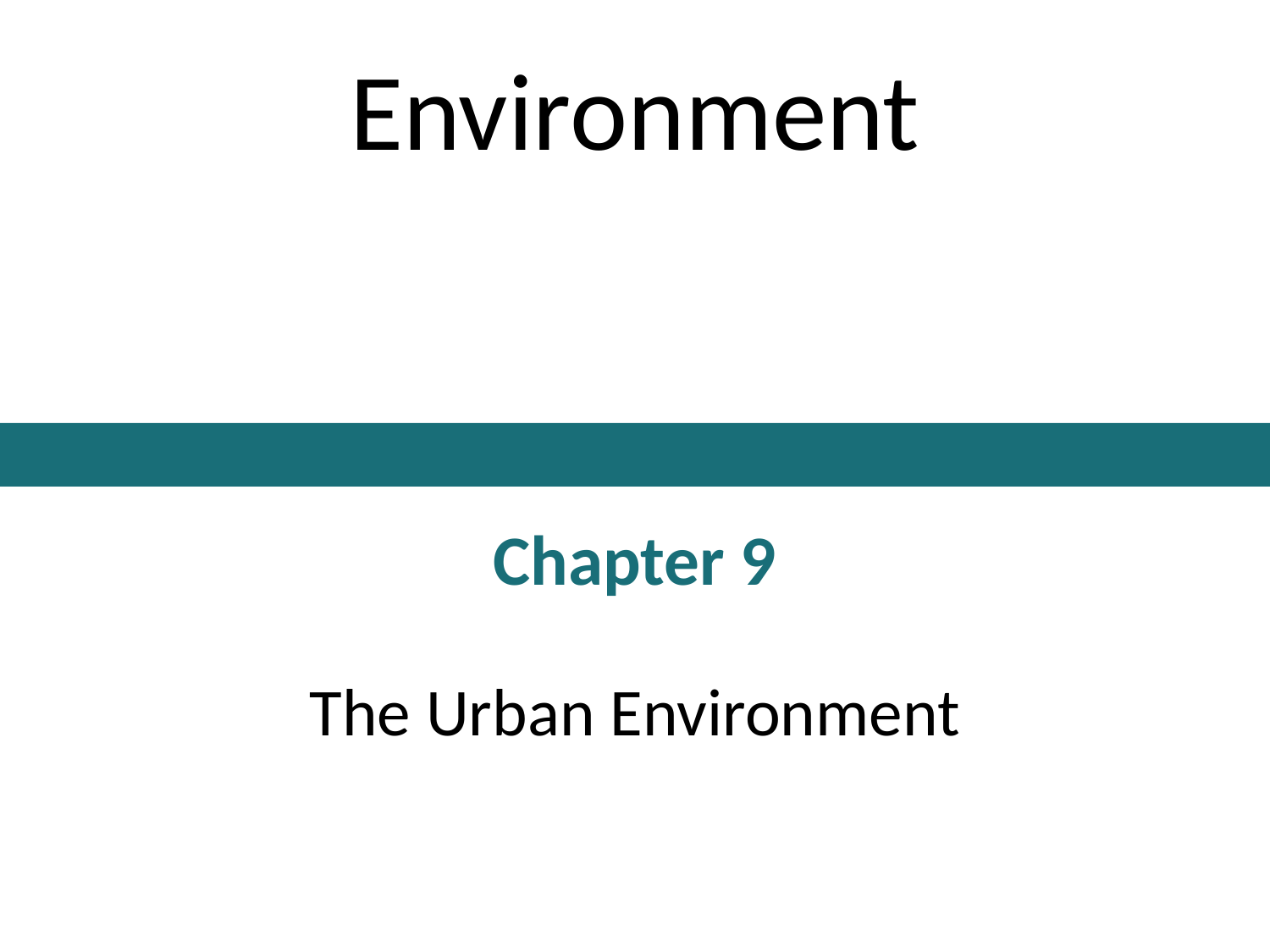

# Environment
Chapter 9
The Urban Environment